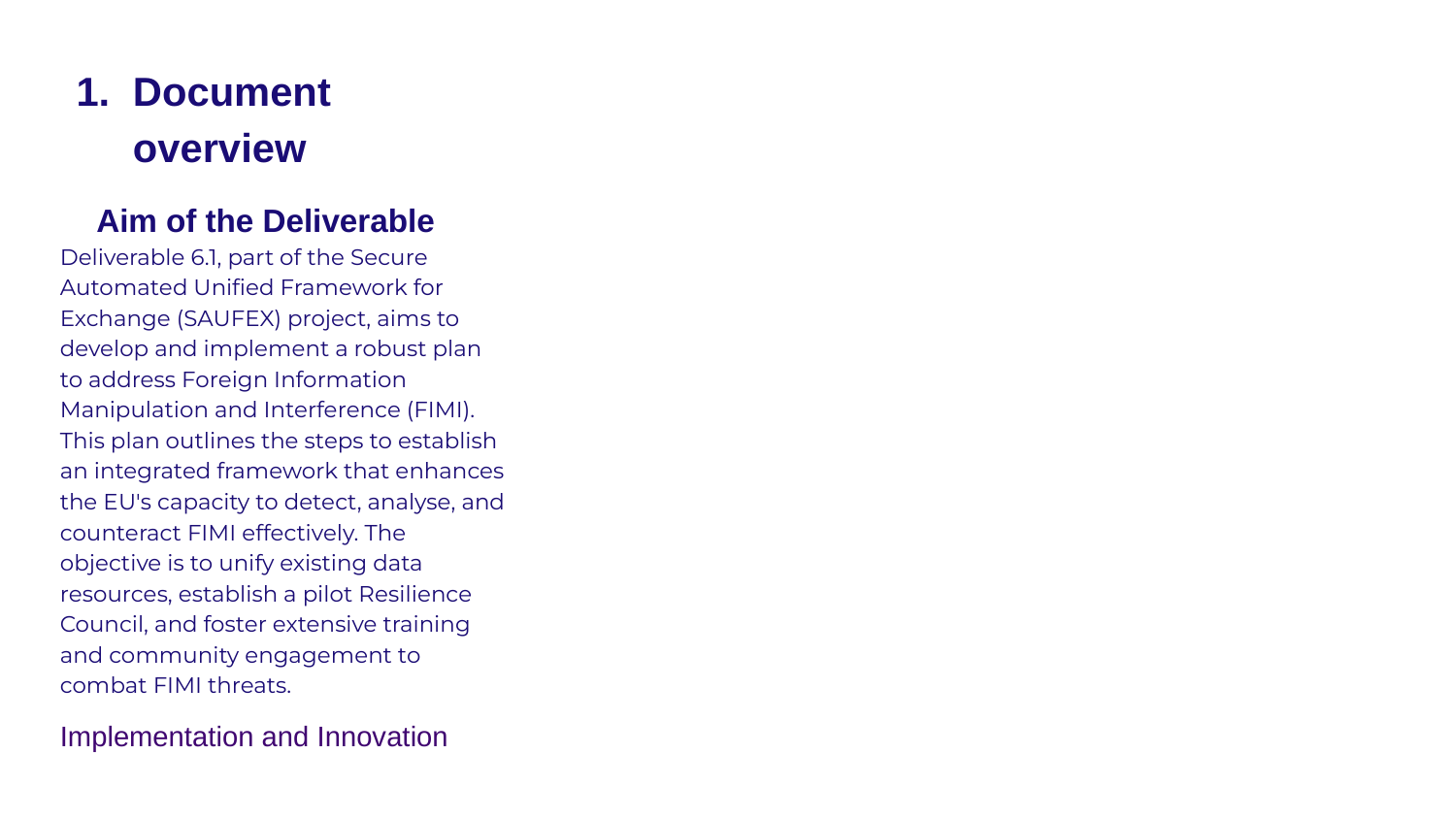

Document overview
Aim of the Deliverable
Deliverable 6.1, part of the Secure Automated Unified Framework for Exchange (SAUFEX) project, aims to develop and implement a robust plan to address Foreign Information Manipulation and Interference (FIMI). This plan outlines the steps to establish an integrated framework that enhances the EU's capacity to detect, analyse, and counteract FIMI effectively. The objective is to unify existing data resources, establish a pilot Resilience Council, and foster extensive training and community engagement to combat FIMI threats.
Implementation and Innovation